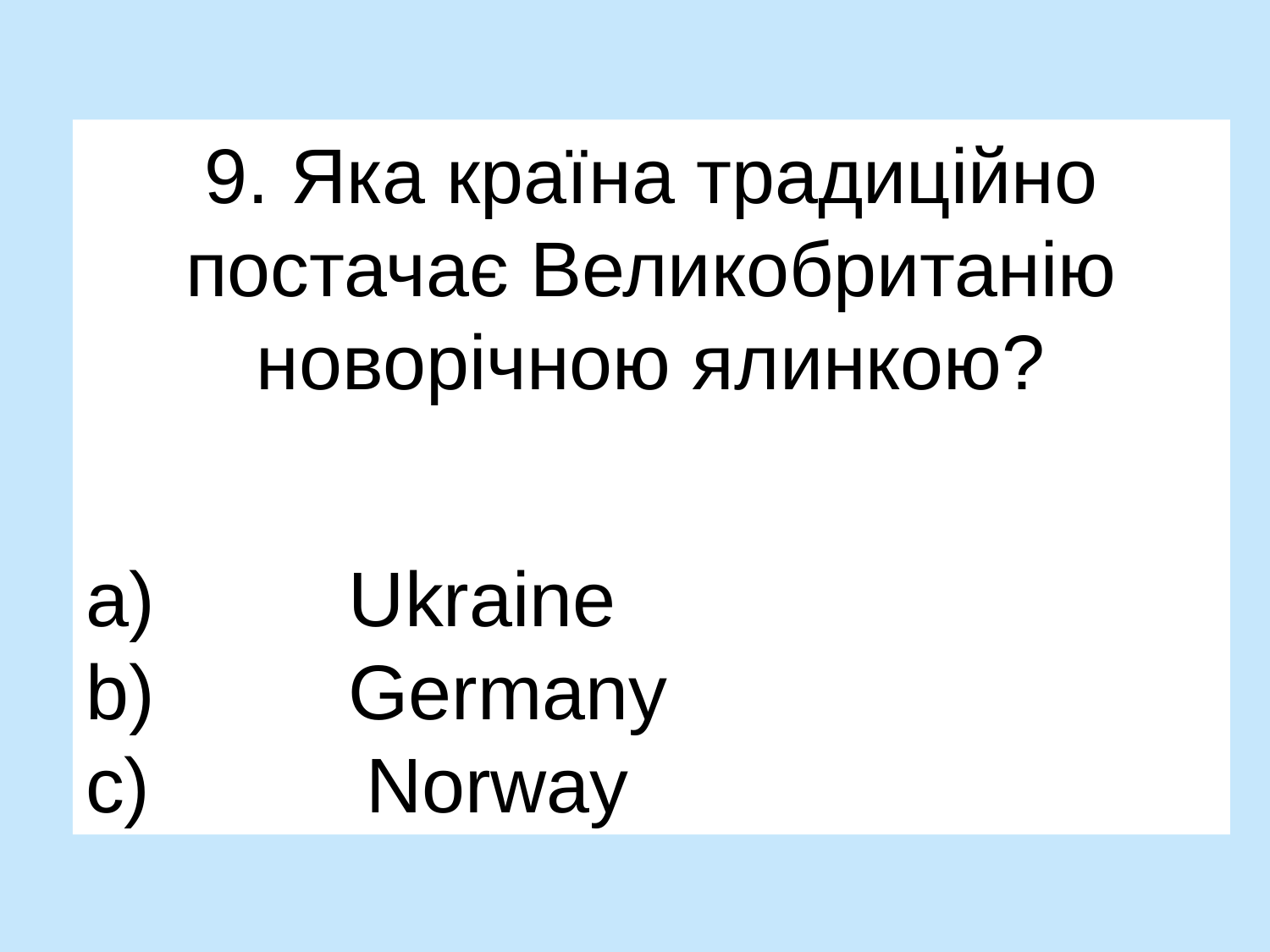

9. Яка країна традиційно постачає Великобританію новорічною ялинкою?

a)         Ukraine
b)         Germany
c)          Norway